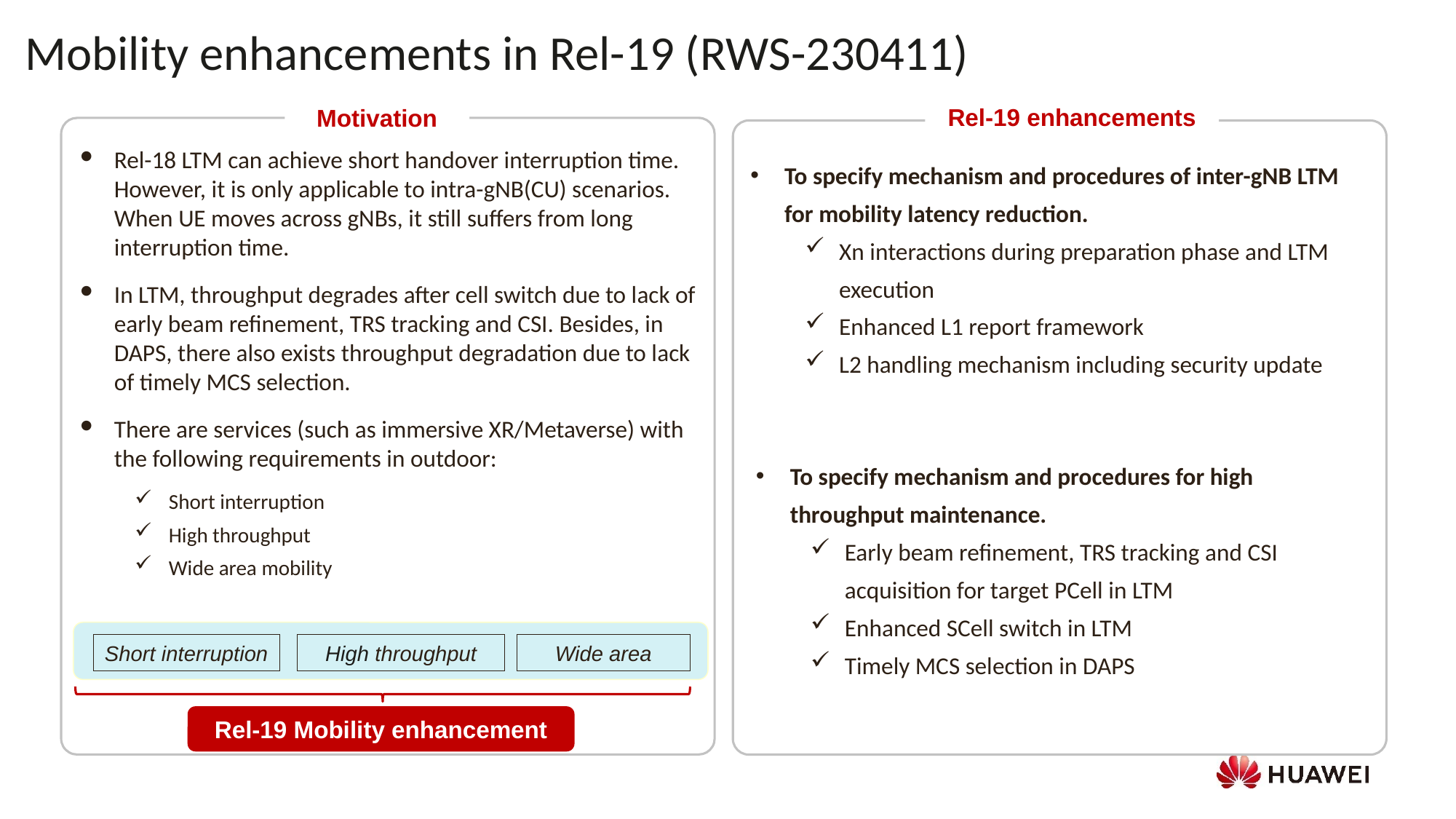

Mobility enhancements in Rel-19 (RWS-230411)
Rel-19 enhancements
Motivation

Rel-18 LTM can achieve short handover interruption time. However, it is only applicable to intra-gNB(CU) scenarios. When UE moves across gNBs, it still suffers from long interruption time.
In LTM, throughput degrades after cell switch due to lack of early beam refinement, TRS tracking and CSI. Besides, in DAPS, there also exists throughput degradation due to lack of timely MCS selection.
There are services (such as immersive XR/Metaverse) with the following requirements in outdoor:
Short interruption
High throughput
Wide area mobility
To specify mechanism and procedures of inter-gNB LTM for mobility latency reduction.
Xn interactions during preparation phase and LTM execution
Enhanced L1 report framework
L2 handling mechanism including security update
To specify mechanism and procedures for high throughput maintenance.
Early beam refinement, TRS tracking and CSI acquisition for target PCell in LTM
Enhanced SCell switch in LTM
Timely MCS selection in DAPS

High throughput
Wide area
Short interruption
Rel-19 Mobility enhancement